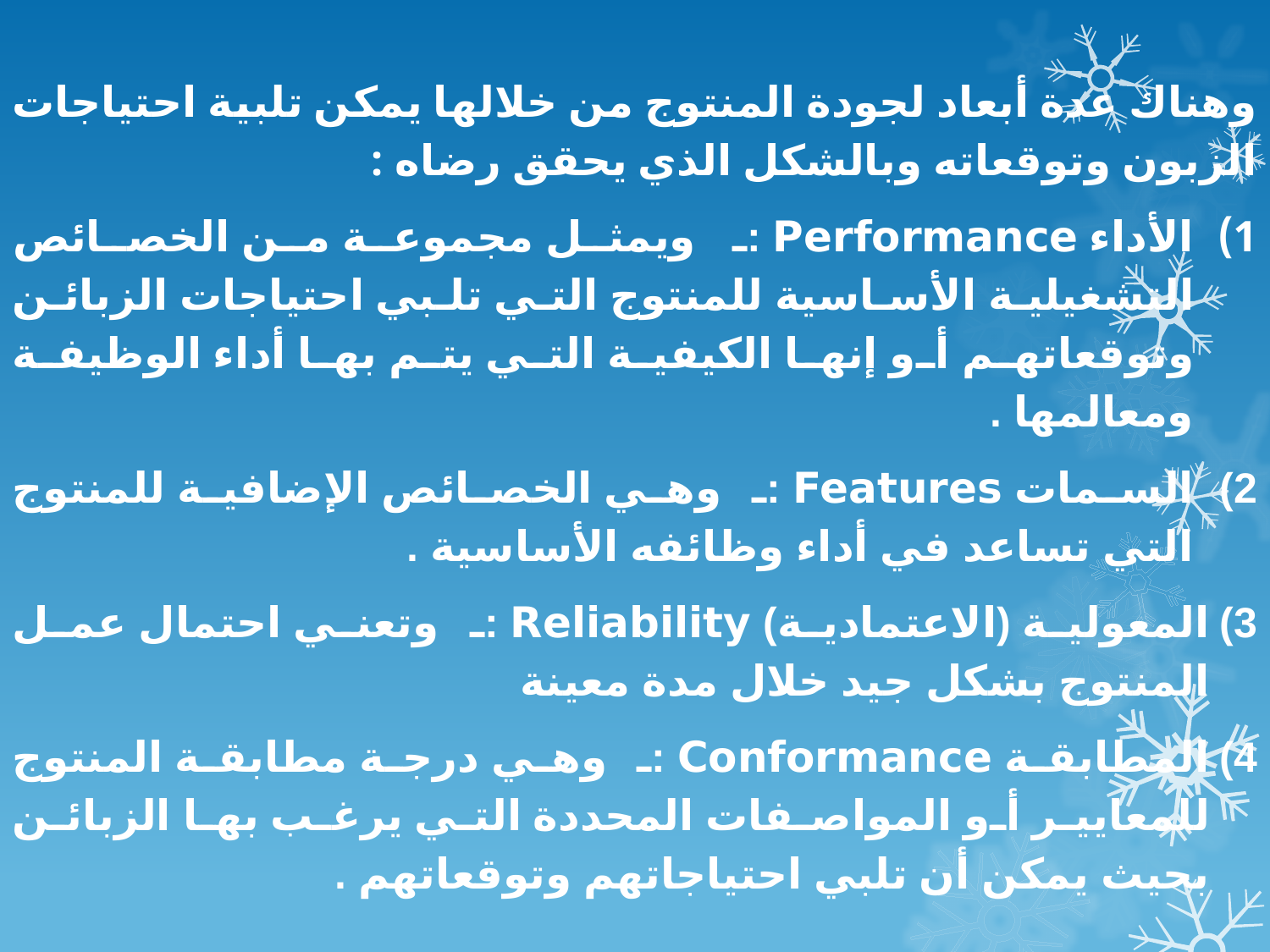

وهناك عدة أبعاد لجودة المنتوج من خلالها يمكن تلبية احتياجات الزبون وتوقعاته وبالشكل الذي يحقق رضاه :
الأداء Performance :ـ ويمثل مجموعة من الخصائص التشغيلية الأساسية للمنتوج التي تلبي احتياجات الزبائن وتوقعاتهم أو إنها الكيفية التي يتم بها أداء الوظيفة ومعالمها .
السمات Features :ـ وهي الخصائص الإضافية للمنتوج التي تساعد في أداء وظائفه الأساسية .
المعولية (الاعتمادية) Reliability :ـ وتعني احتمال عمل المنتوج بشكل جيد خلال مدة معينة
المطابقة Conformance :ـ وهي درجة مطابقة المنتوج للمعايير أو المواصفات المحددة التي يرغب بها الزبائن بحيث يمكن أن تلبي احتياجاتهم وتوقعاتهم .